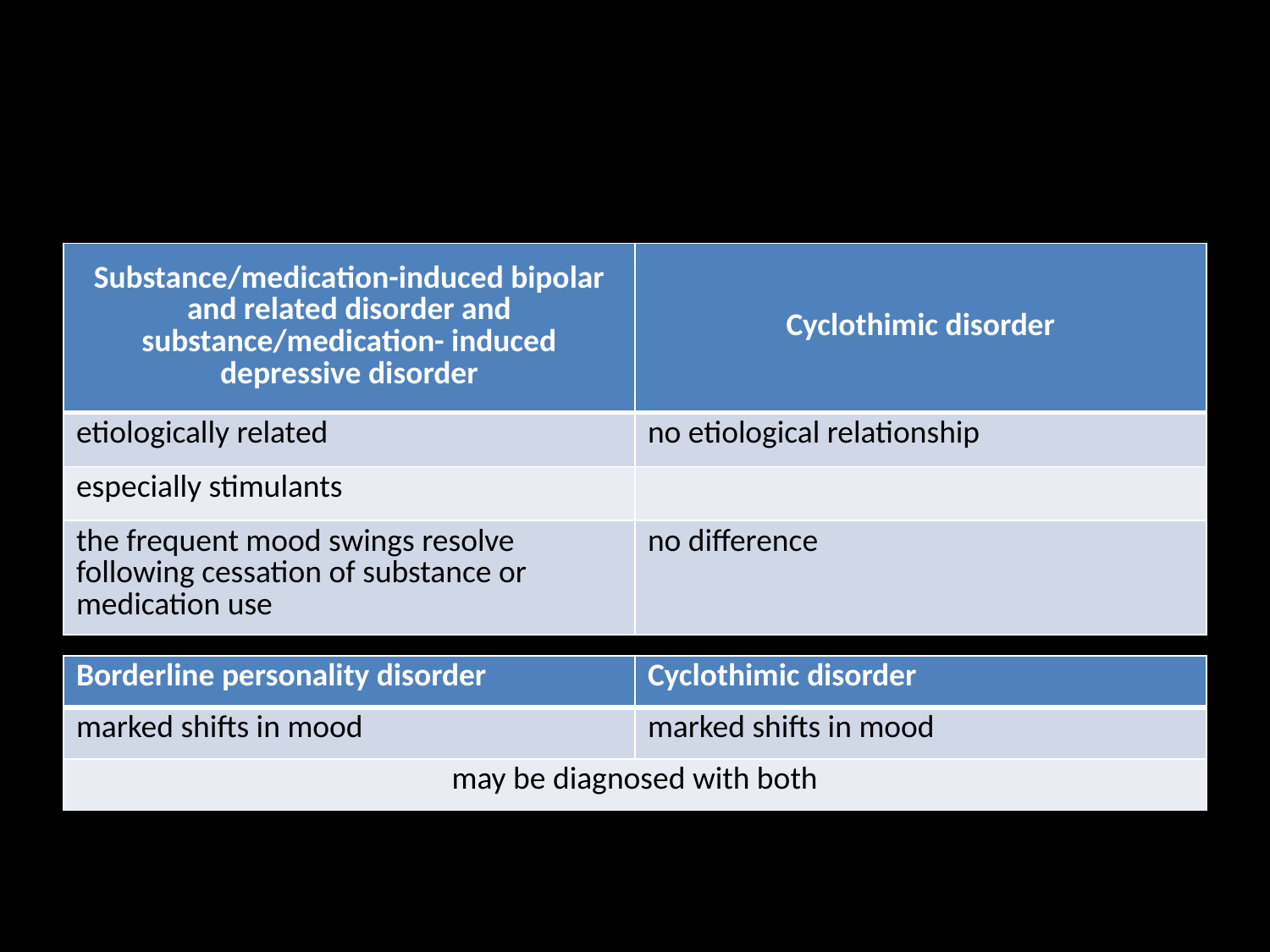

#
| Substance/medication-induced bipolar and related disorder and substance/medication- induced depressive disorder | Cyclothimic disorder |
| --- | --- |
| etiologically related | no etiological relationship |
| especially stimulants |  |
| the frequent mood swings resolve following cessation of substance or medication use | no difference |
| Borderline personality disorder | Cyclothimic disorder |
| --- | --- |
| marked shifts in mood | marked shifts in mood |
| may be diagnosed with both |  |